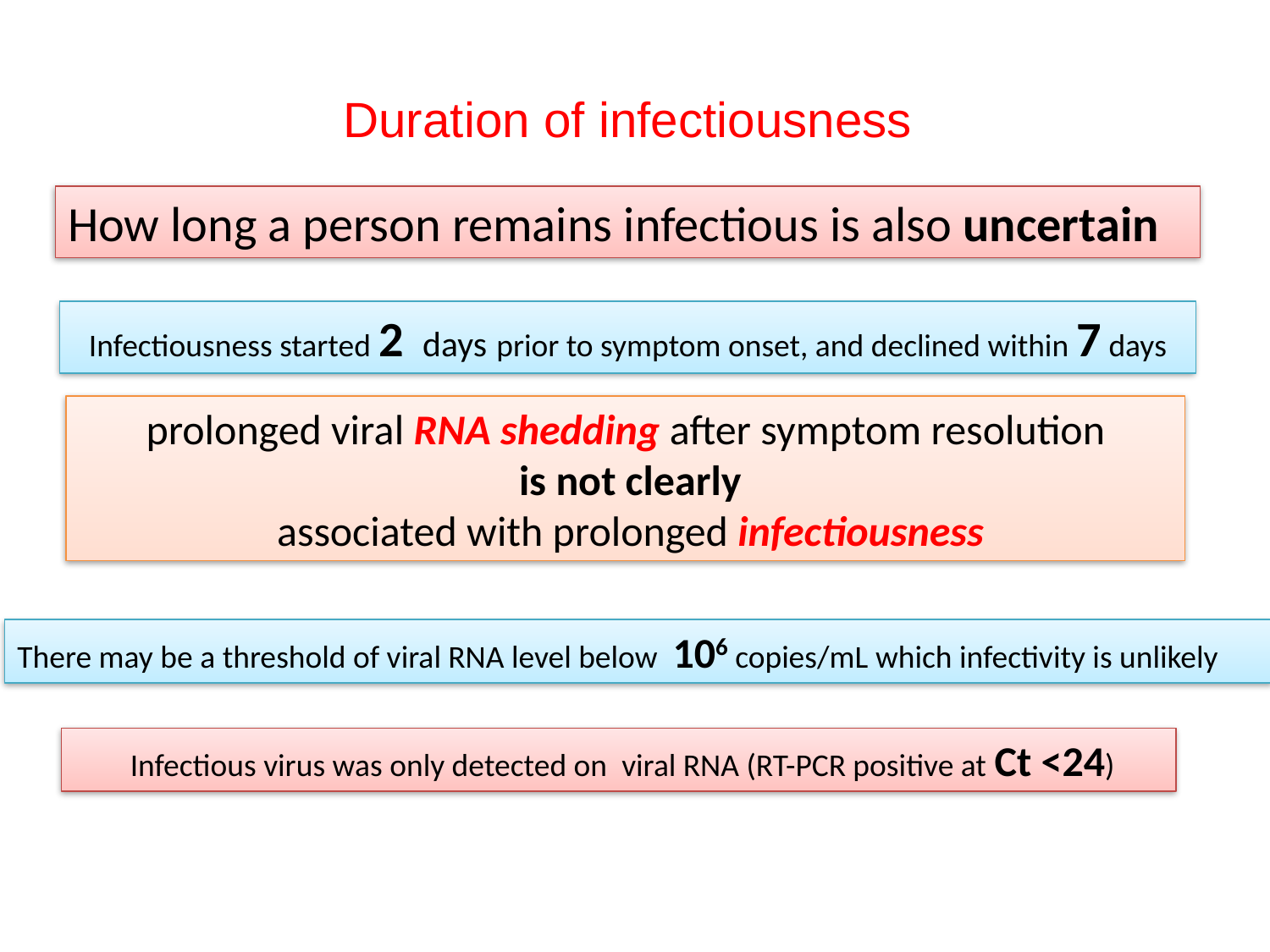

# Duration of infectiousness
How long a person remains infectious is also uncertain
Infectiousness started 2  days prior to symptom onset, and declined within 7 days
prolonged viral RNA shedding after symptom resolution
 is not clearly
 associated with prolonged infectiousness
There may be a threshold of viral RNA level below  106 copies/mL which infectivity is unlikely
 Infectious virus was only detected on  viral RNA (RT-PCR positive at Ct <24)